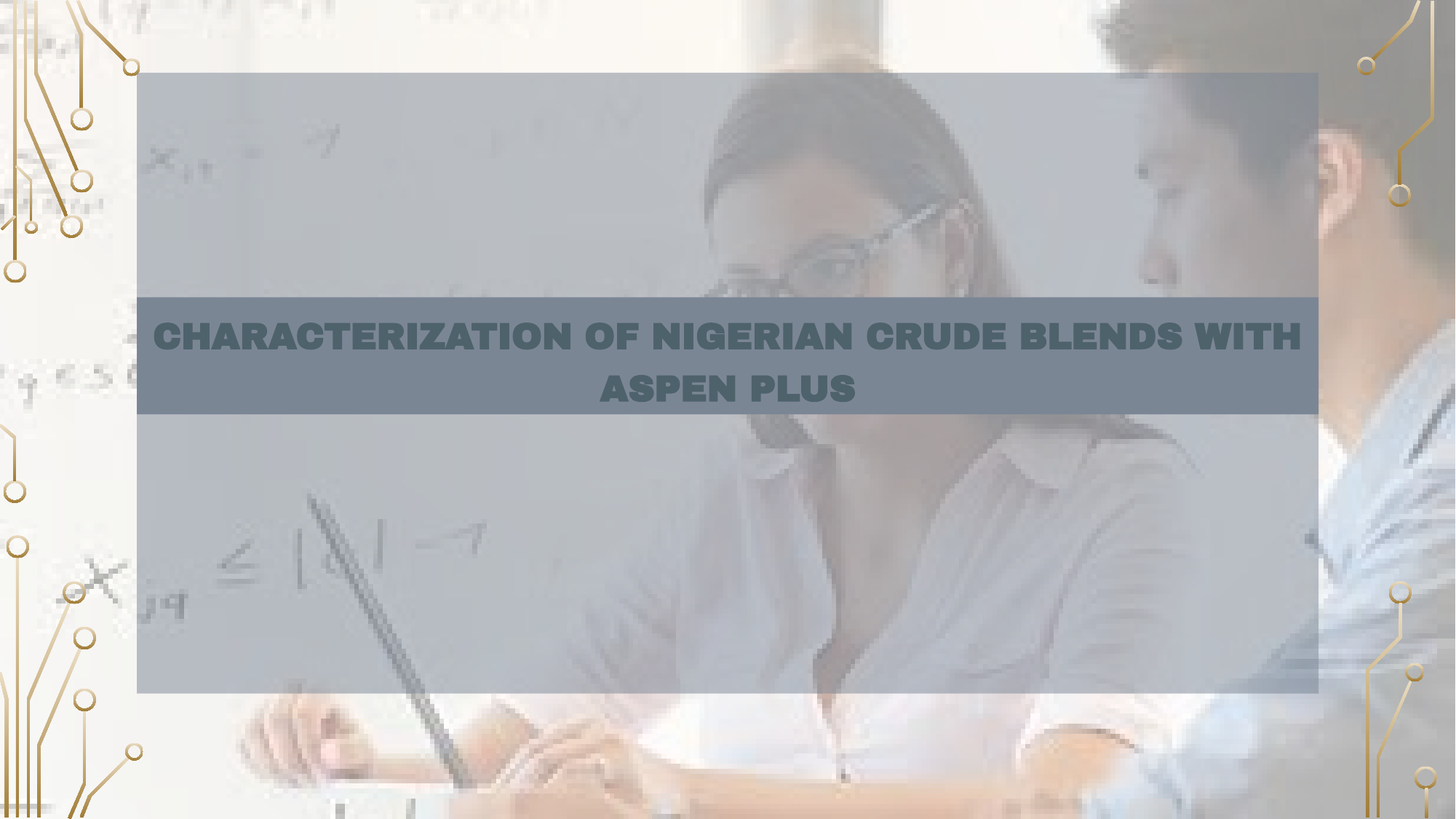

Characterization of Nigerian crude blends with aspen plus